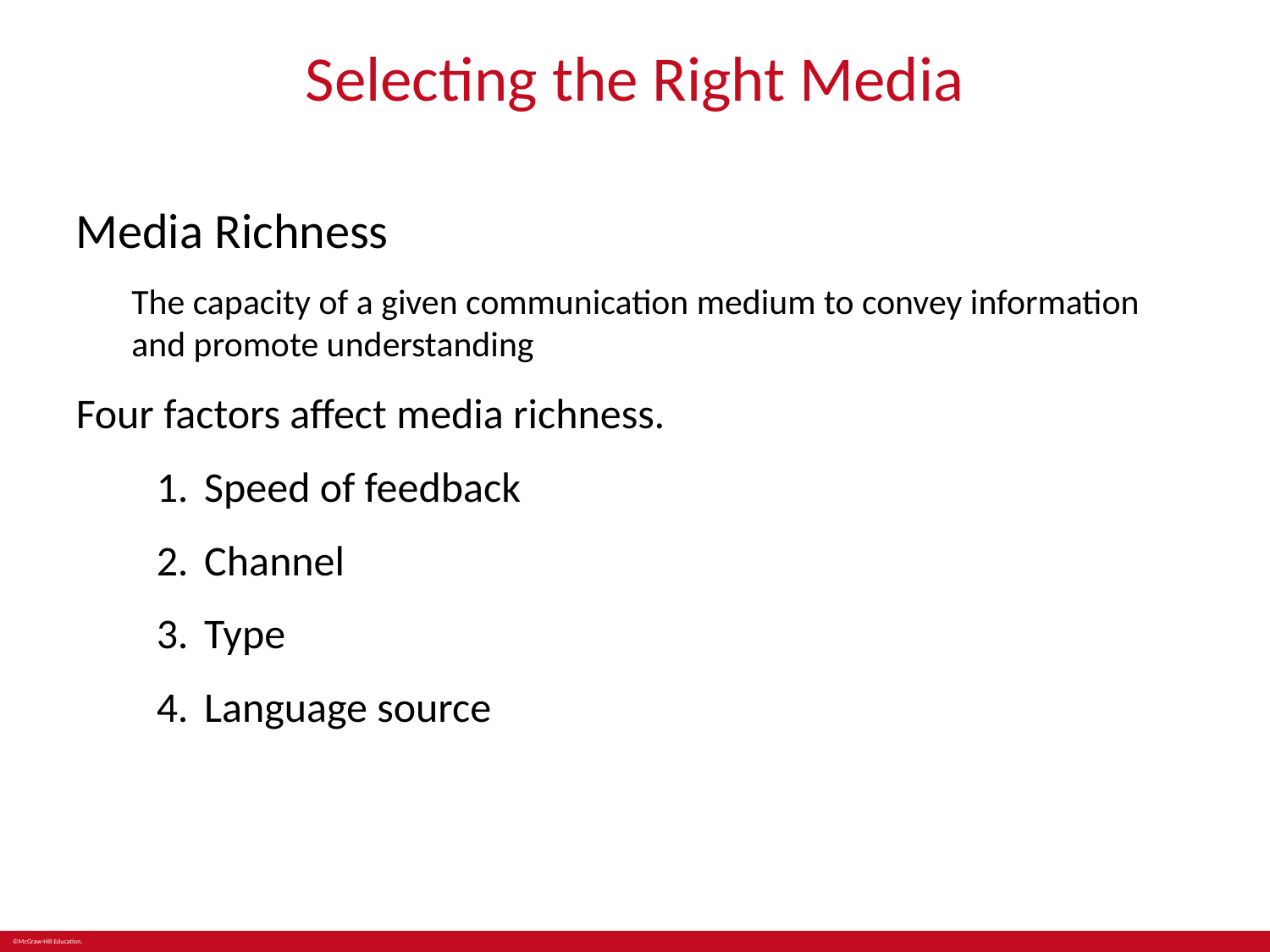

# Selecting the Right Media
Media Richness
The capacity of a given communication medium to convey information and promote understanding
Four factors affect media richness.
Speed of feedback
Channel
Type
Language source